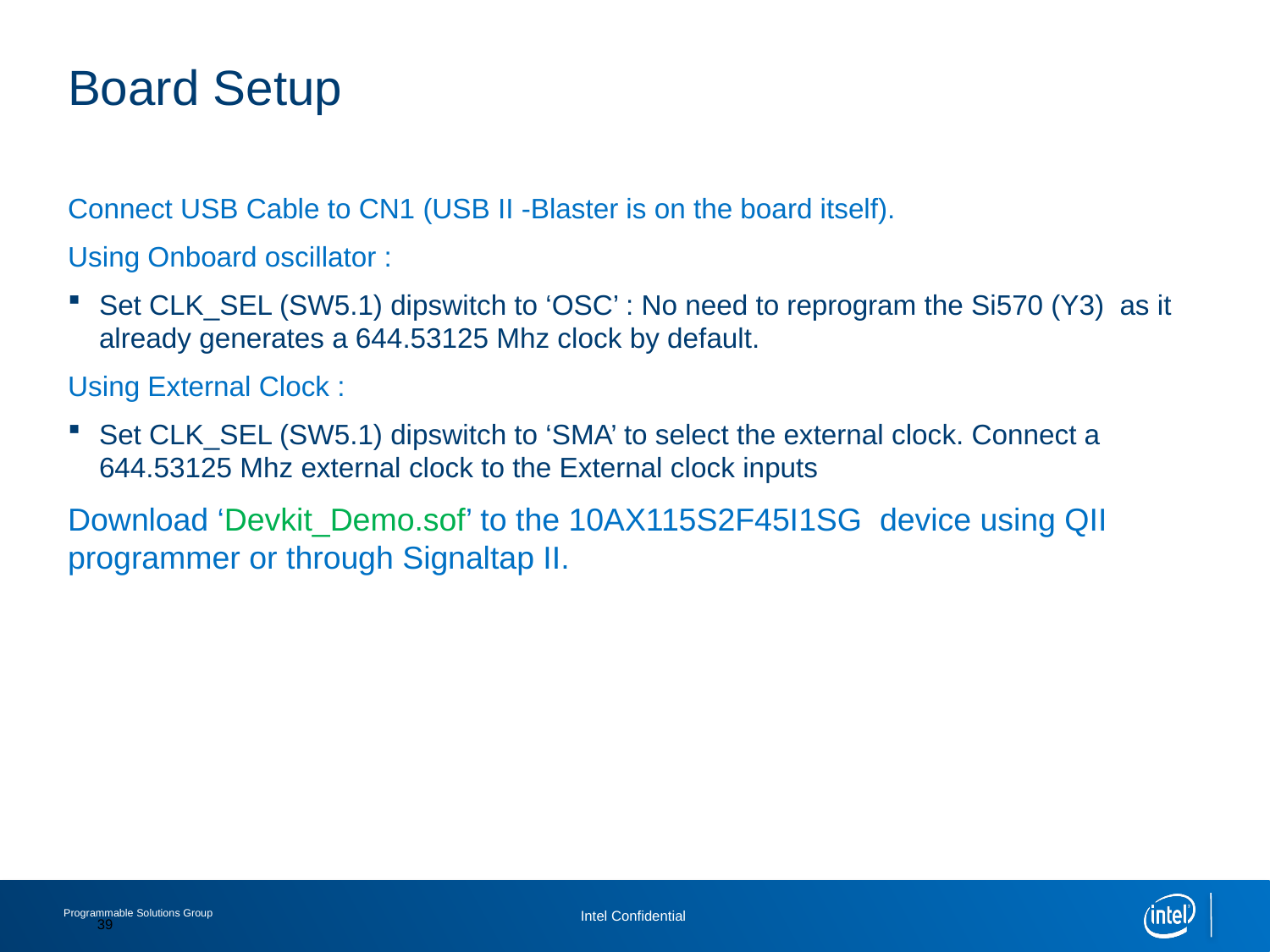

# Board Setup
Connect USB Cable to CN1 (USB II -Blaster is on the board itself).
Using Onboard oscillator :
Set CLK_SEL (SW5.1) dipswitch to ‘OSC’ : No need to reprogram the Si570 (Y3)  as it already generates a 644.53125 Mhz clock by default.
Using External Clock :
Set CLK_SEL (SW5.1) dipswitch to ‘SMA’ to select the external clock. Connect a 644.53125 Mhz external clock to the External clock inputs
Download ‘Devkit_Demo.sof’ to the 10AX115S2F45I1SG  device using QII programmer or through Signaltap II.
39